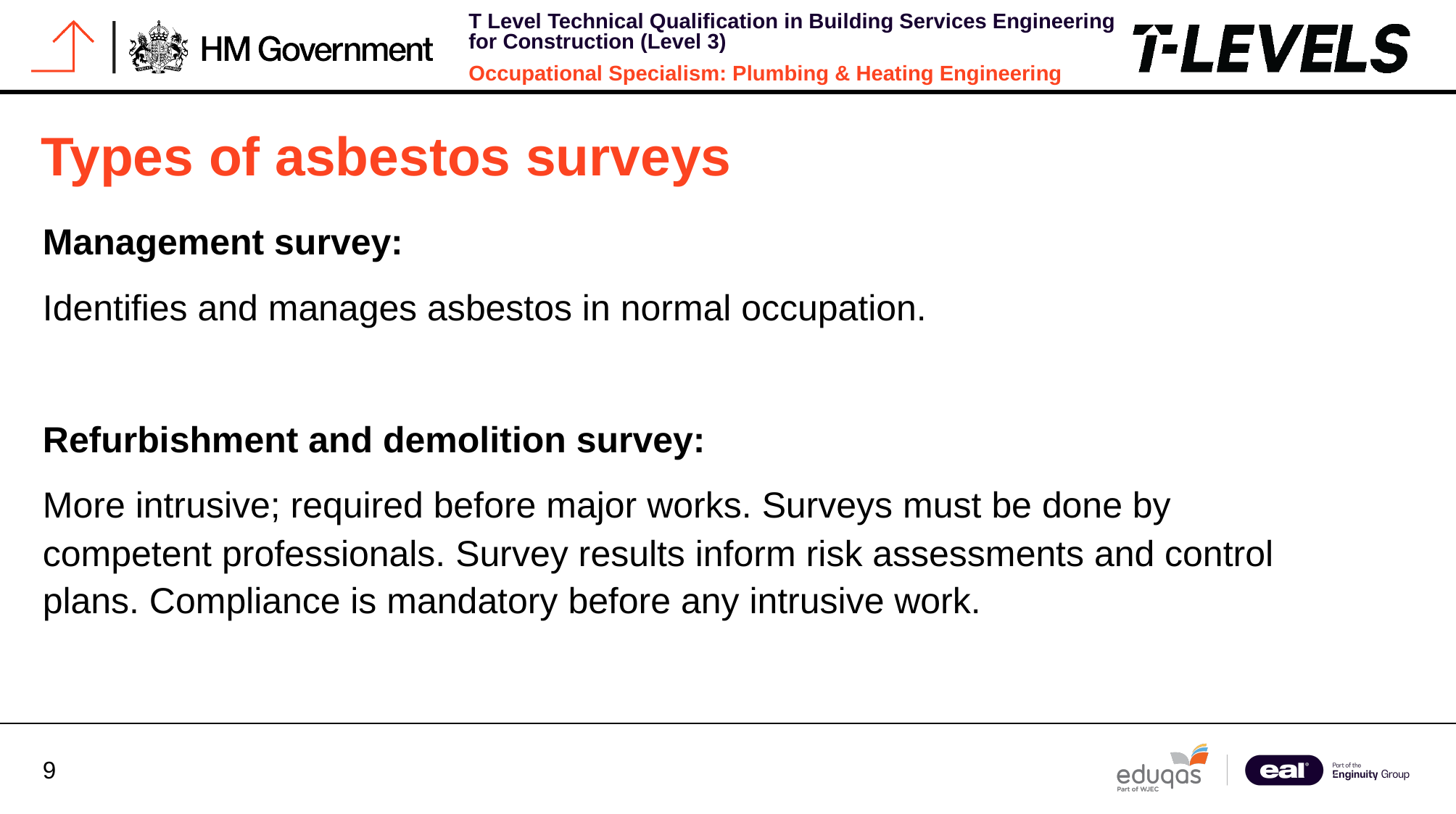

# Types of asbestos surveys
Management survey:
Identifies and manages asbestos in normal occupation.

Refurbishment and demolition survey:
More intrusive; required before major works. Surveys must be done by competent professionals. Survey results inform risk assessments and control plans. Compliance is mandatory before any intrusive work.